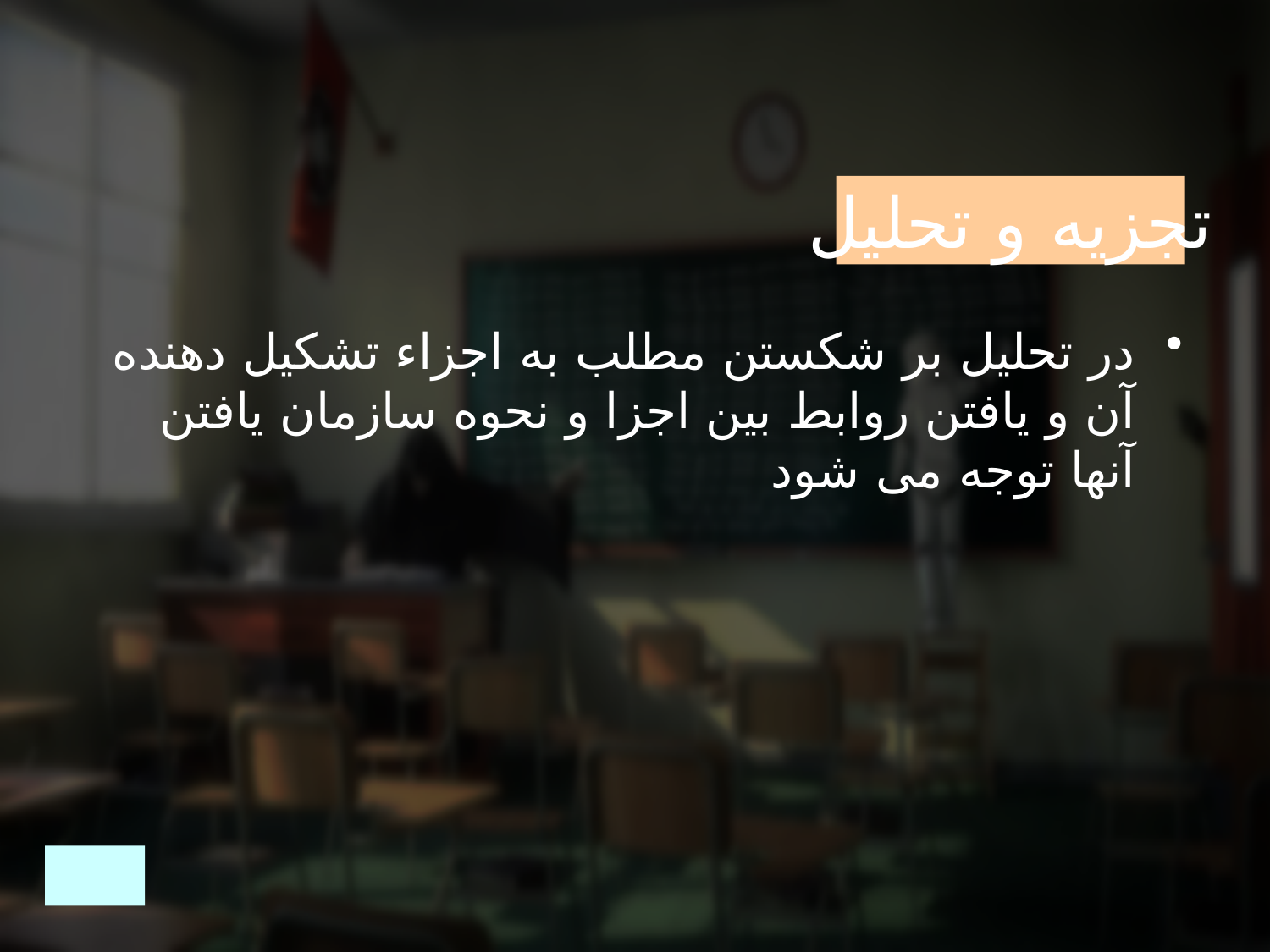

تجزیه و تحلیل
در تحلیل بر شکستن مطلب به اجزاء تشکیل دهنده آن و یافتن روابط بین اجزا و نحوه سازمان یافتن آنها توجه می شود